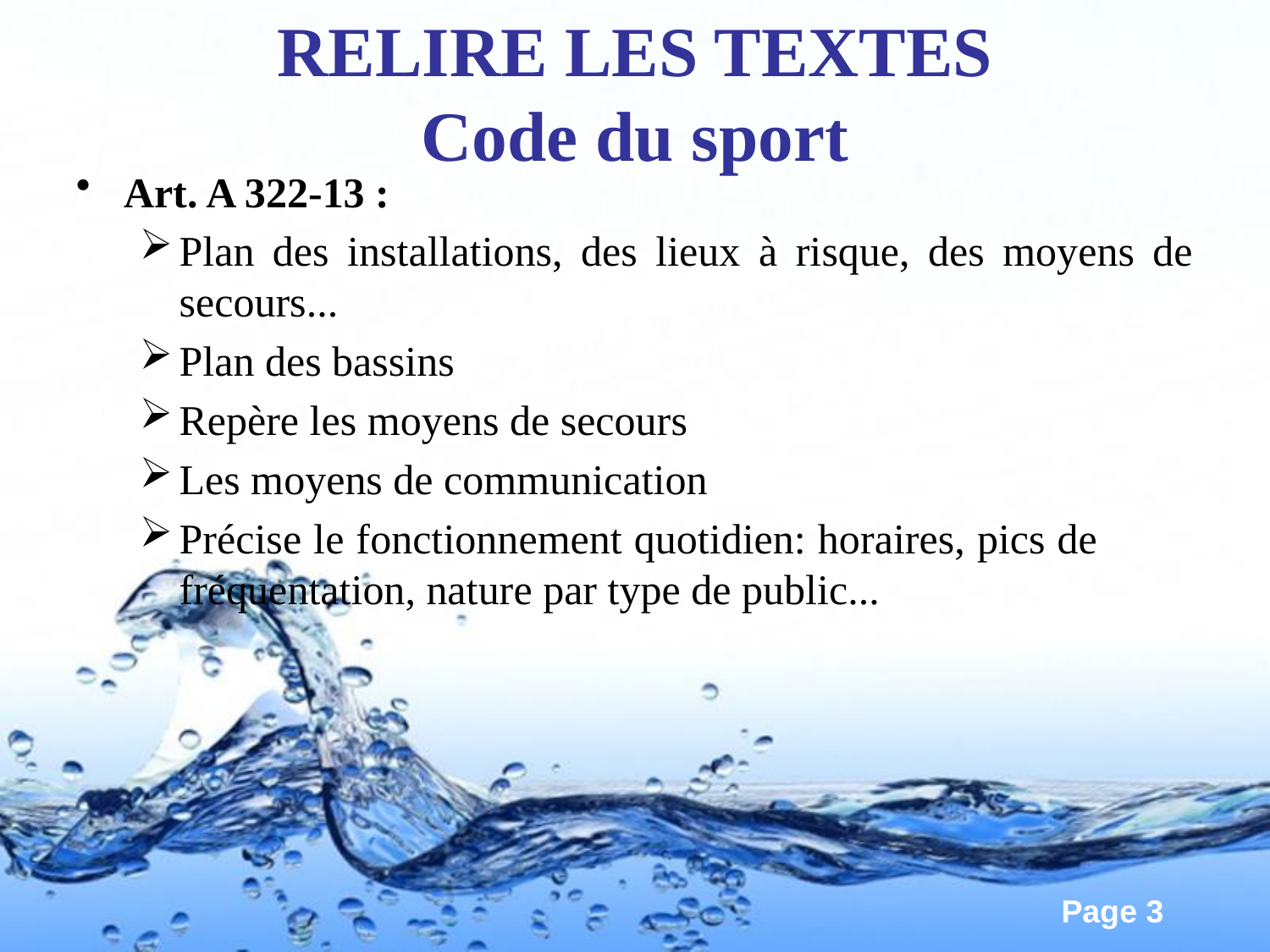

# RELIRE LES TEXTES Code du sport
Art. A 322-13 :
Plan des installations, des lieux à risque, des moyens de secours...
Plan des bassins
Repère les moyens de secours
Les moyens de communication
Précise le fonctionnement quotidien: horaires, pics de         fréquentation, nature par type de public...